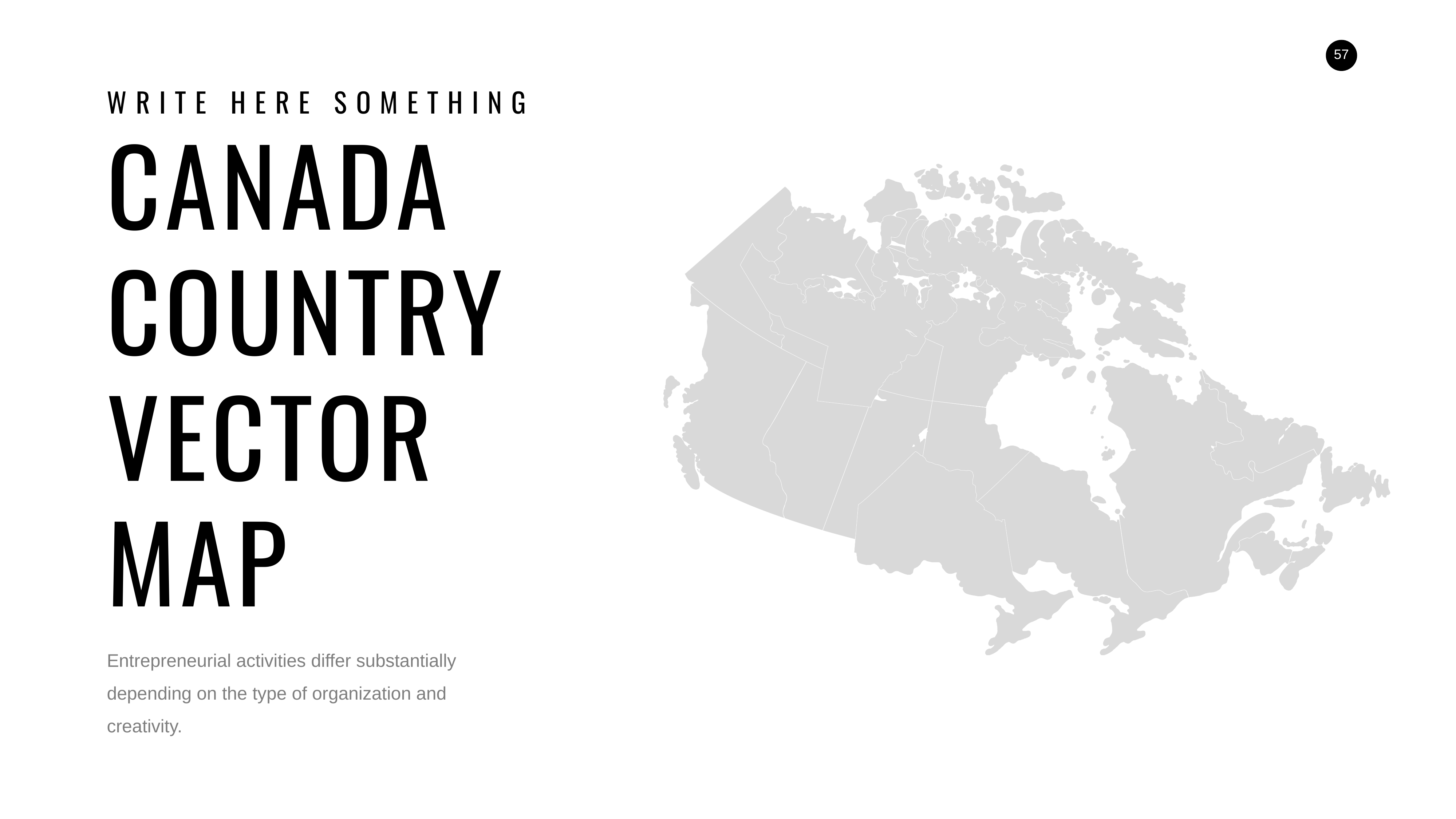

WRITE HERE SOMETHING
CANADA
COUNTRY
VECTOR MAP

Entrepreneurial activities differ substantially depending on the type of organization and creativity.